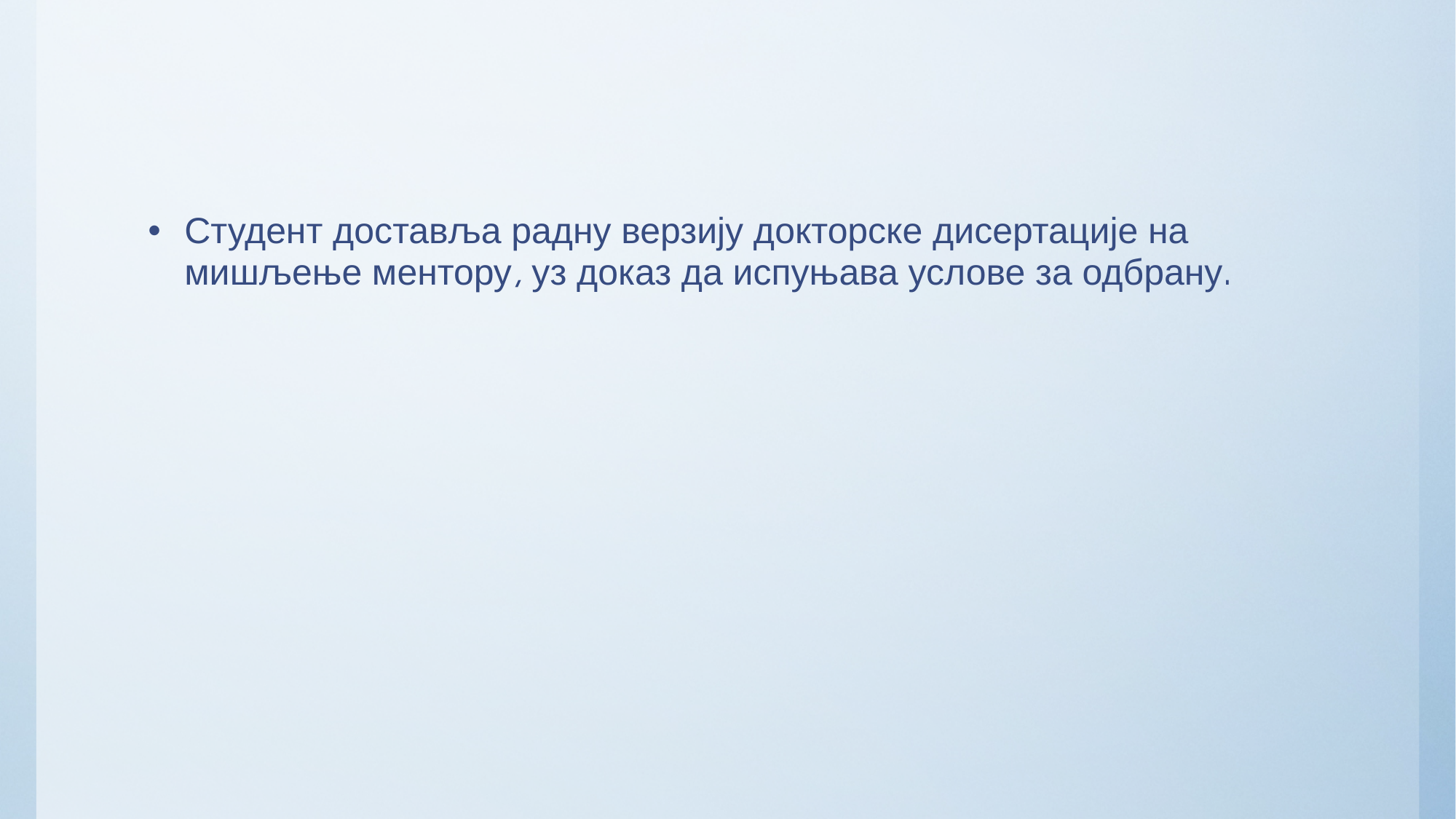

#
Студент доставља радну верзију докторске дисертације на мишљење ментору, уз доказ да испуњава услове за одбрану.